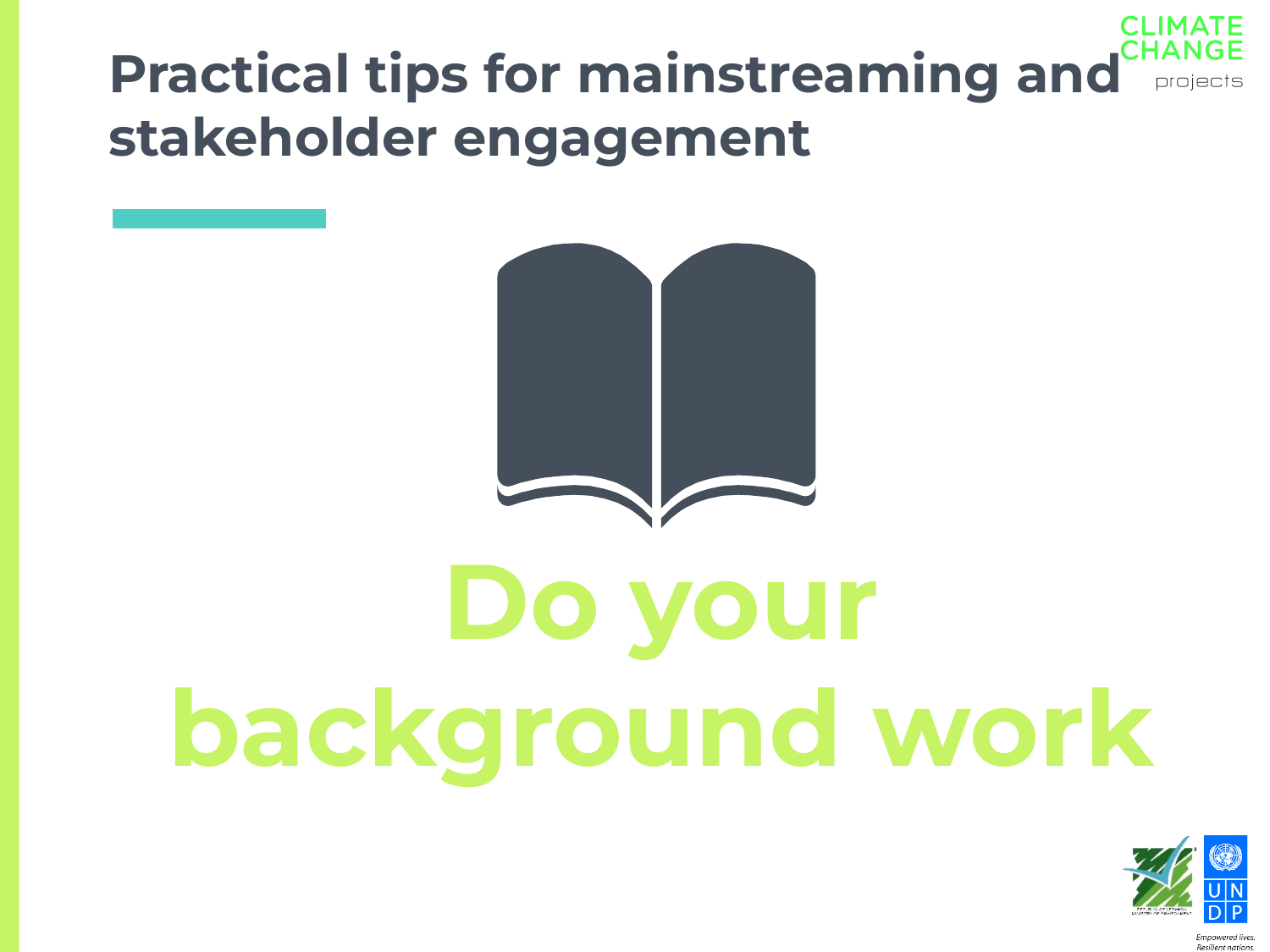

# Practical tips for mainstreaming and stakeholder engagement

Do your background work